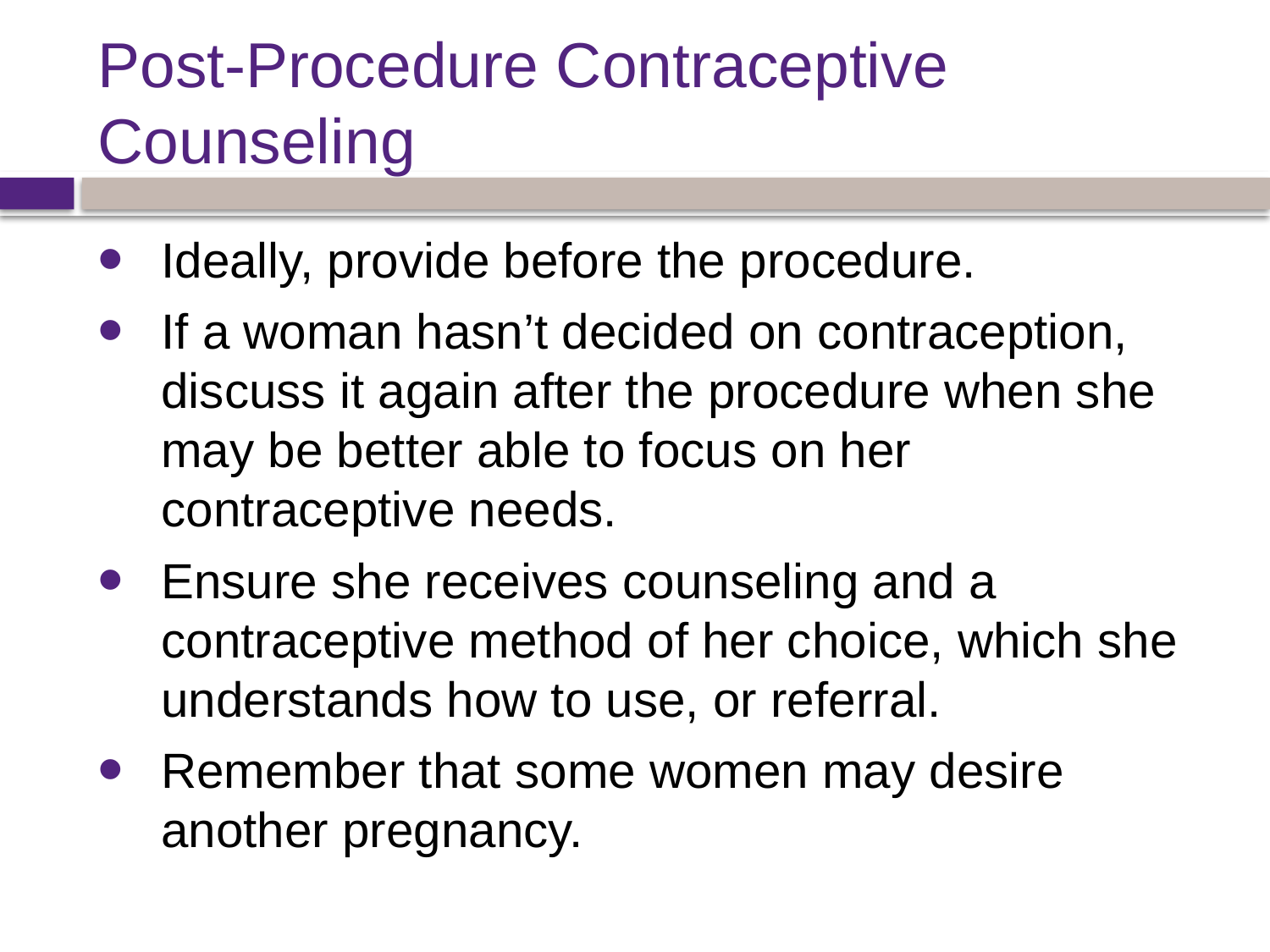

# Post-Procedure Contraceptive Counseling
Ideally, provide before the procedure.
If a woman hasn’t decided on contraception, discuss it again after the procedure when she may be better able to focus on her contraceptive needs.
Ensure she receives counseling and a contraceptive method of her choice, which she understands how to use, or referral.
Remember that some women may desire another pregnancy.